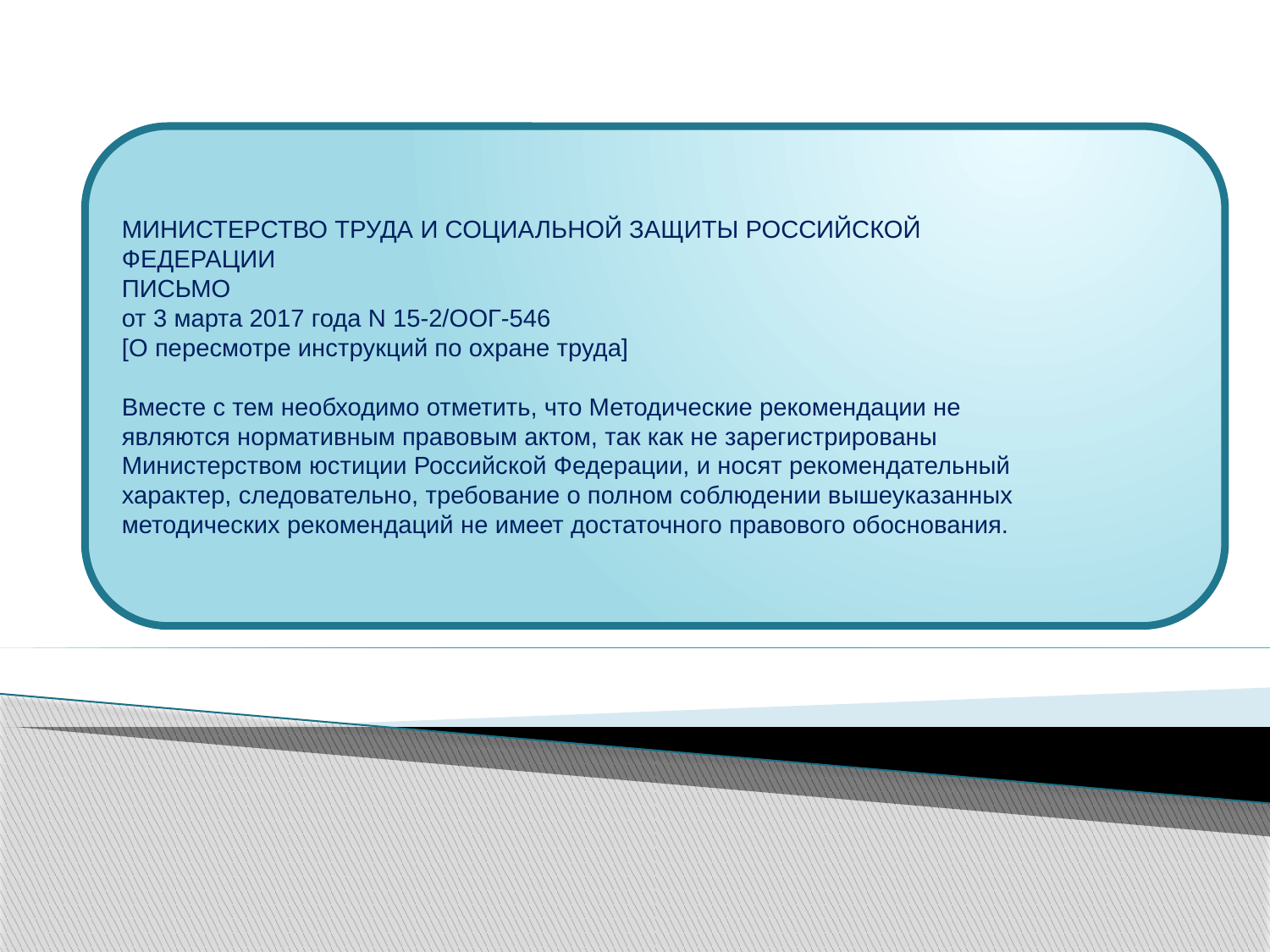

МИНИСТЕРСТВО ТРУДА И СОЦИАЛЬНОЙ ЗАЩИТЫ РОССИЙСКОЙ
ФЕДЕРАЦИИ
ПИСЬМО
от 3 марта 2017 года N 15-2/ООГ-546
[О пересмотре инструкций по охране труда]
Вместе с тем необходимо отметить, что Методические рекомендации не
являются нормативным правовым актом, так как не зарегистрированы
Министерством юстиции Российской Федерации, и носят рекомендательный
характер, следовательно, требование о полном соблюдении вышеуказанных
методических рекомендаций не имеет достаточного правового обоснования.